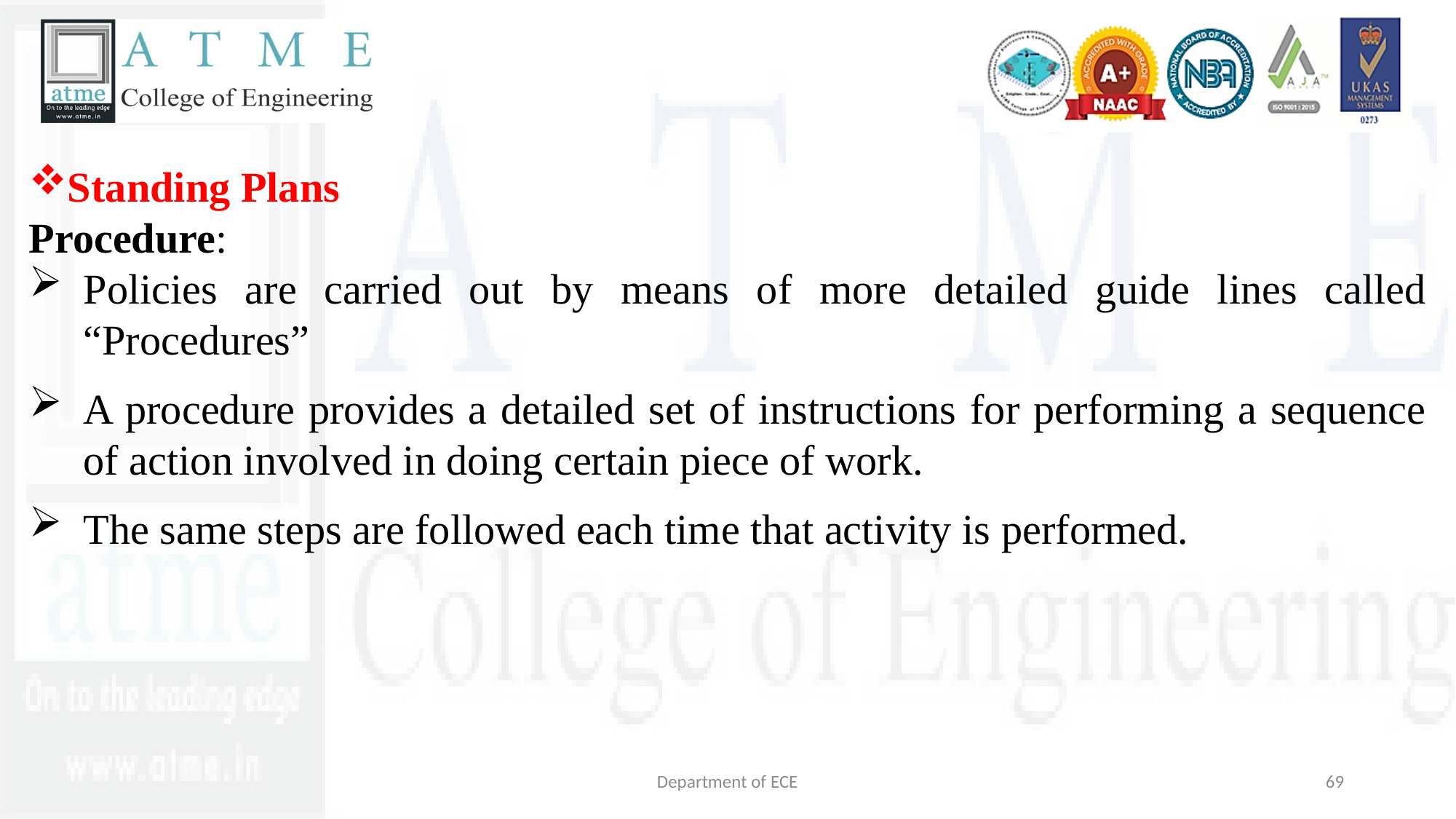

Standing Plans
Procedure:
Policies are carried out by means of more detailed guide lines called “Procedures”
A procedure provides a detailed set of instructions for performing a sequence of action involved in doing certain piece of work.
The same steps are followed each time that activity is performed.
Department of ECE
69